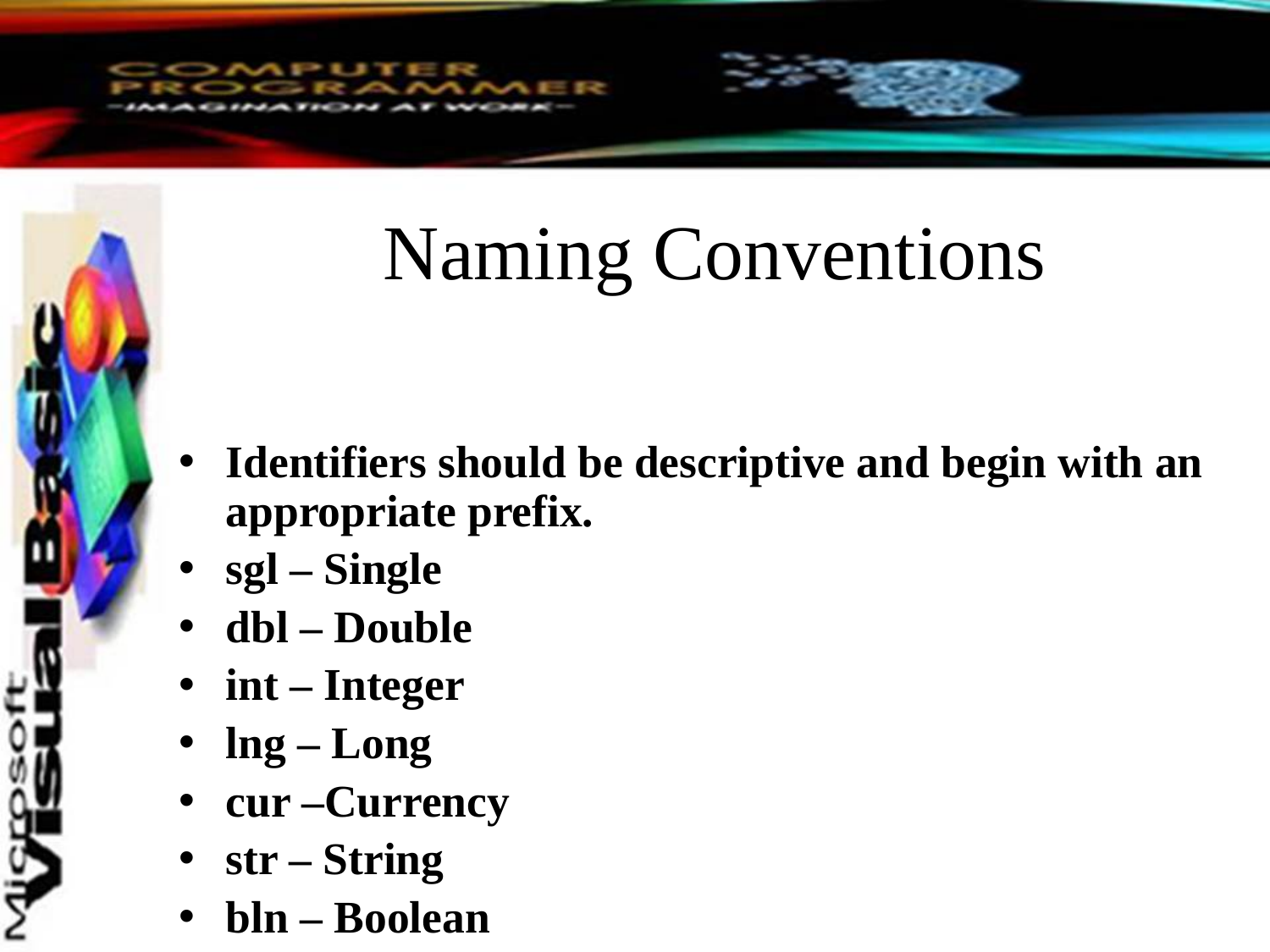

# Naming Conventions
Identifiers should be descriptive and begin with an appropriate prefix.
sgl – Single
dbl – Double
int – Integer
lng – Long
cur –Currency
str – String
bln – Boolean